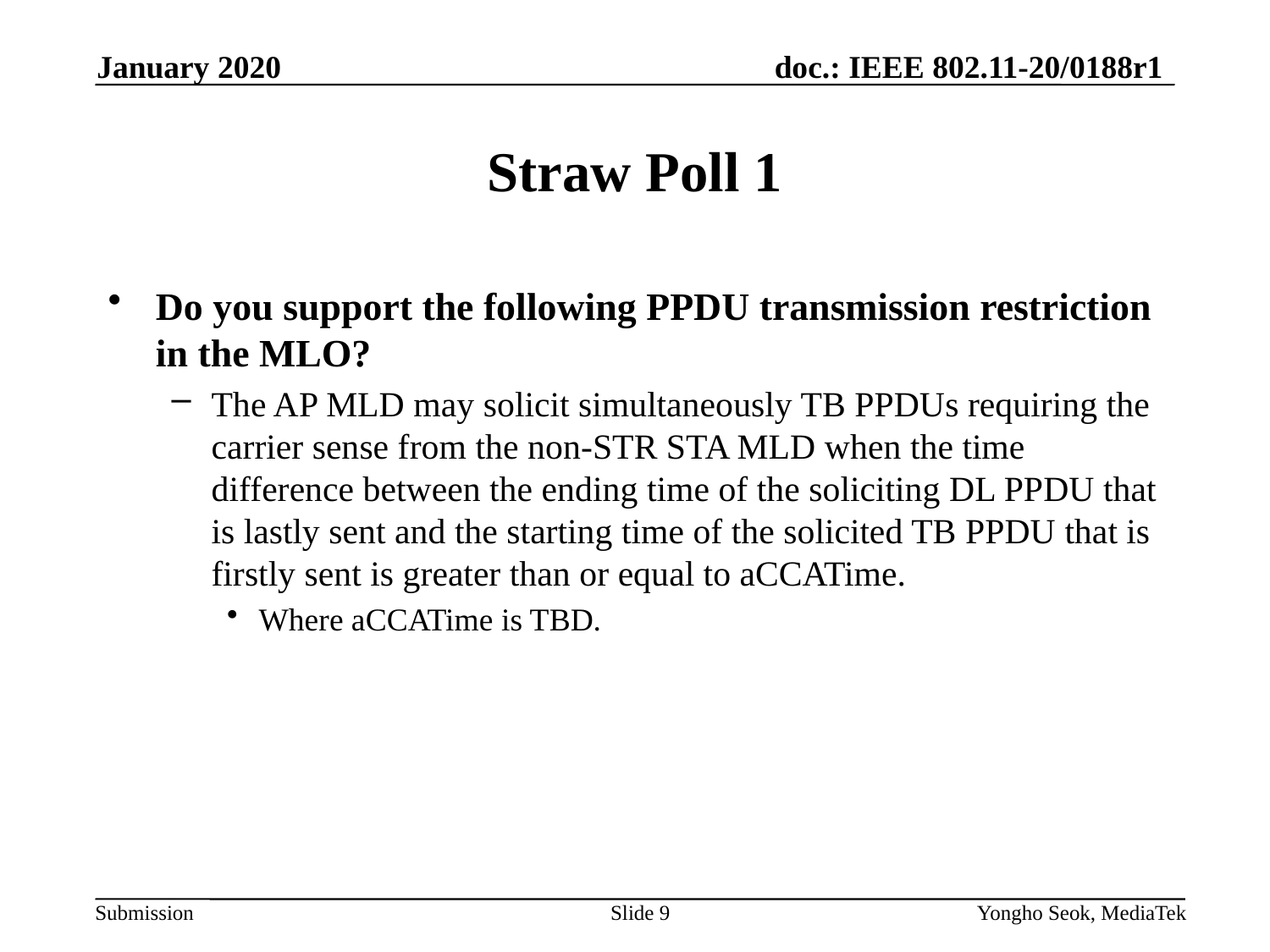

January 2020
# Straw Poll 1
Do you support the following PPDU transmission restriction in the MLO?
The AP MLD may solicit simultaneously TB PPDUs requiring the carrier sense from the non-STR STA MLD when the time difference between the ending time of the soliciting DL PPDU that is lastly sent and the starting time of the solicited TB PPDU that is firstly sent is greater than or equal to aCCATime.
Where aCCATime is TBD.

Slide 9
Yongho Seok, MediaTek